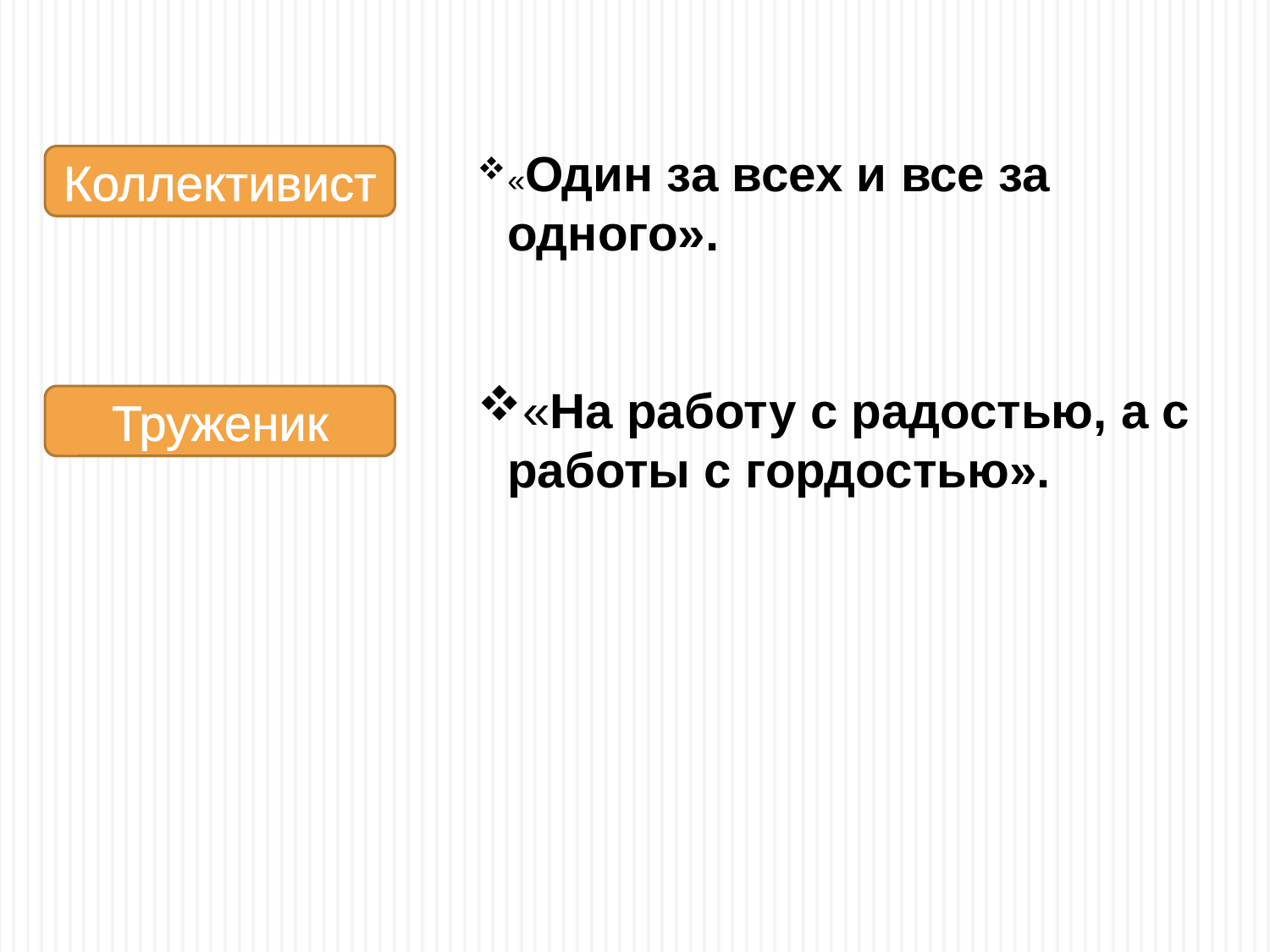

«Один за всех и все за одного».

«На работу с радостью, а с работы с гордостью».

Коллективист
Труженик